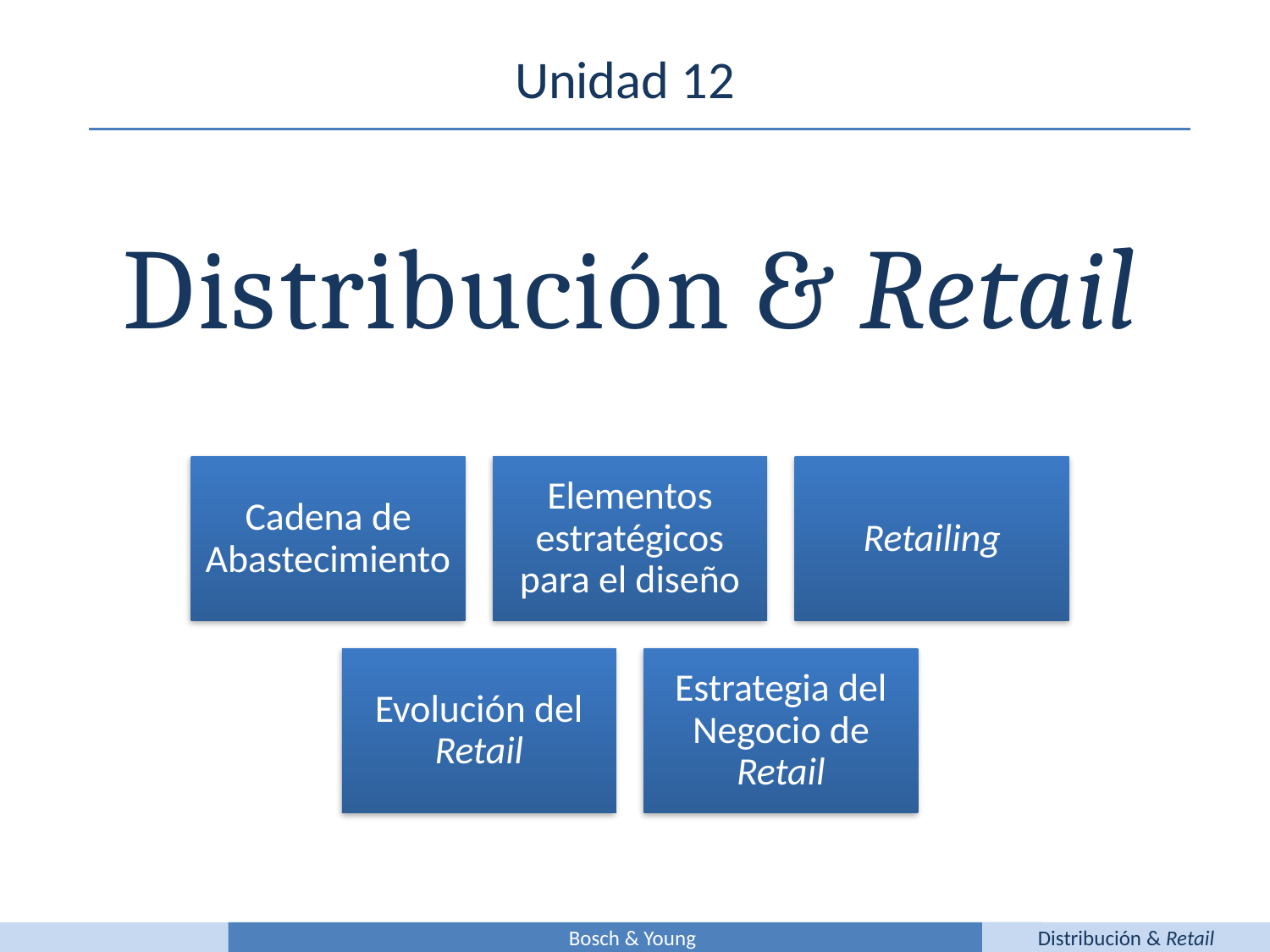

Unidad 12
Distribución & Retail
Cadena de Abastecimiento
Elementos estratégicos para el diseño
Retailing
Evolución del Retail
Estrategia del Negocio de Retail

Bosch & Young
Distribución & Retail